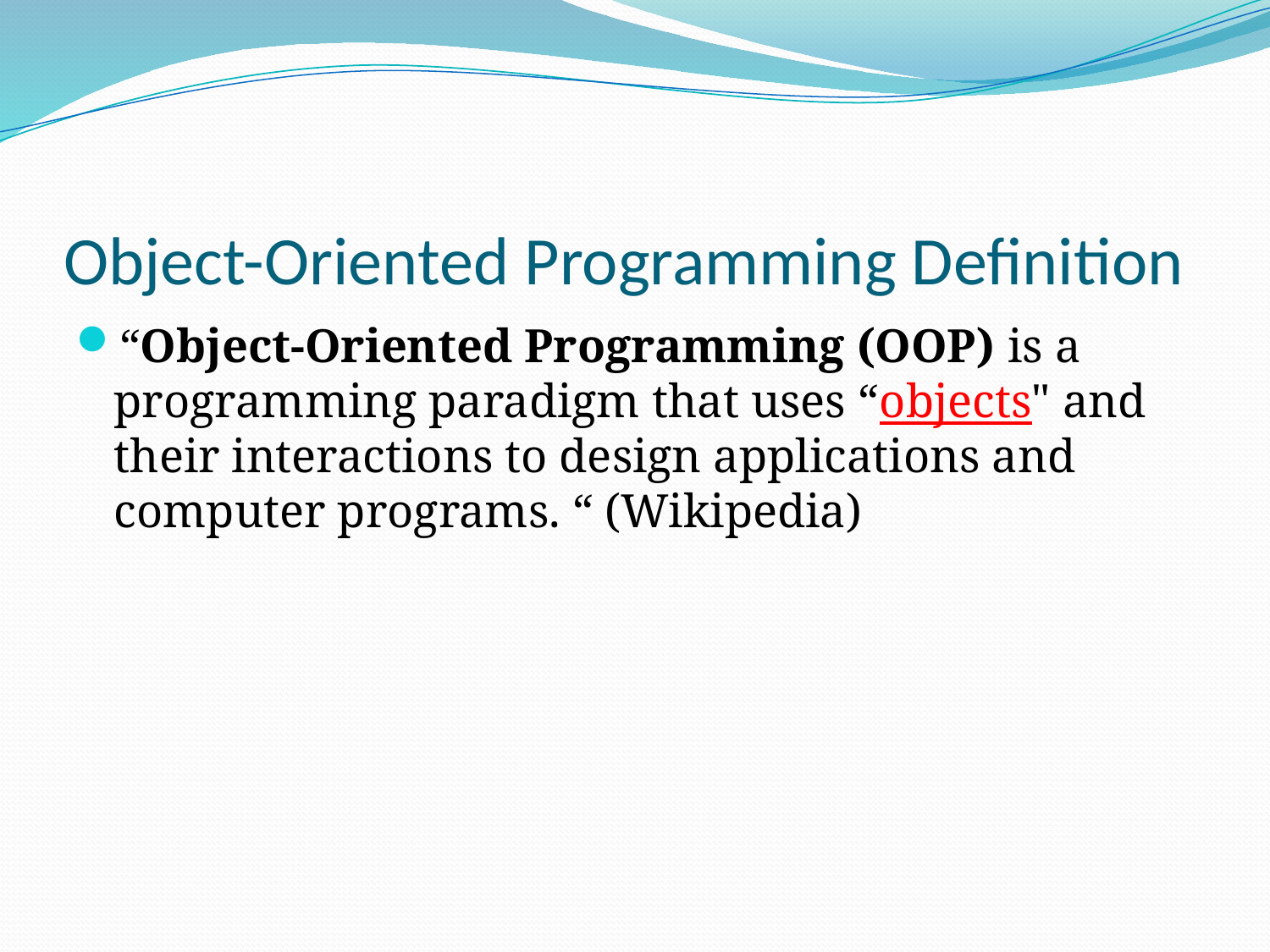

# Object-Oriented Programming Definition
“Object-Oriented Programming (OOP) is a programming paradigm that uses “objects" and their interactions to design applications and computer programs. “ (Wikipedia)